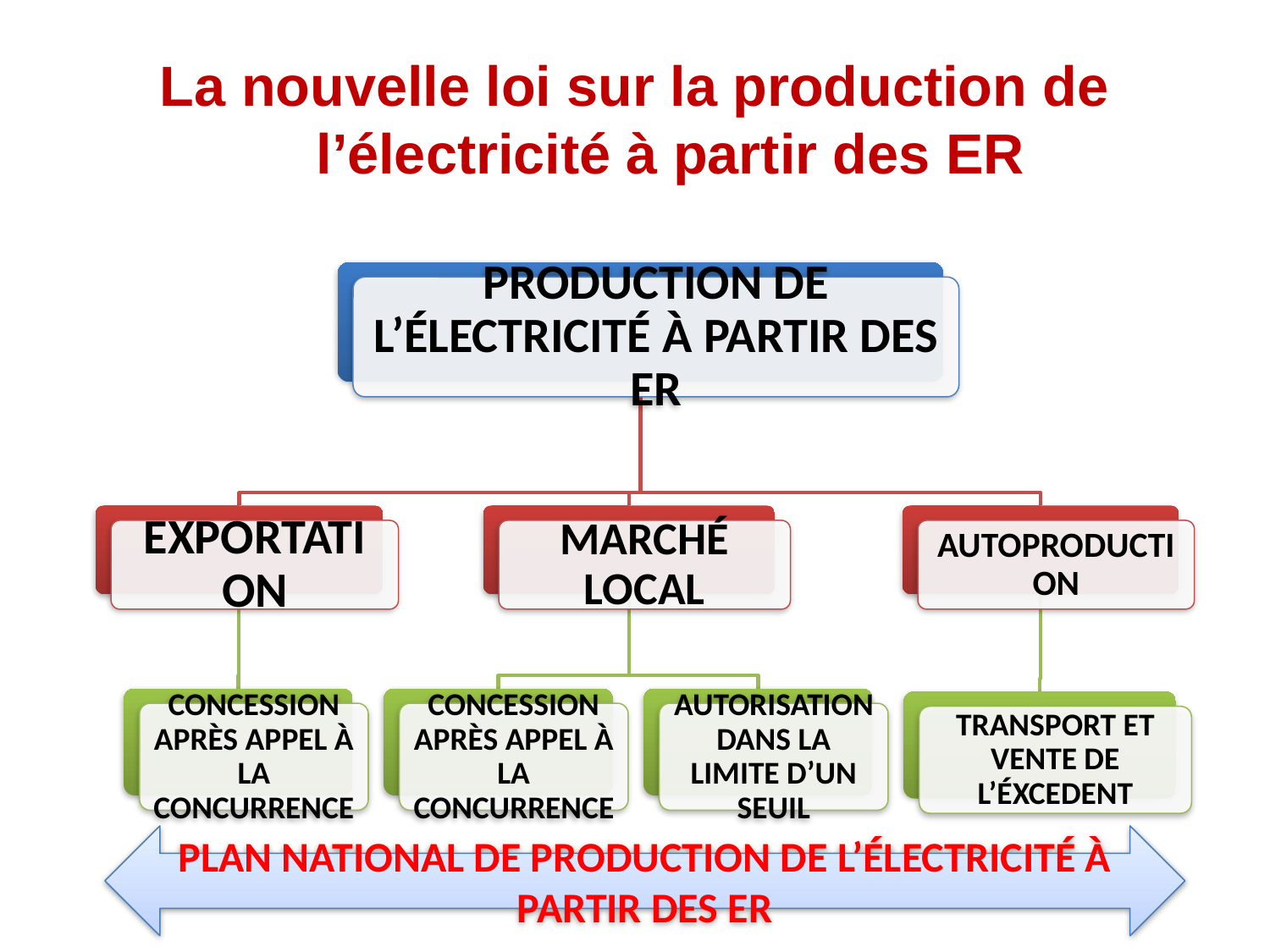

# La nouvelle loi sur la production de l’électricité à partir des ER
Production de l’électricité à partir des ER
Exportation
Concession après appel à la concurrence
Marché Local
Concession après appel à la concurrence
Autorisation dans la limite d’un seuil
Autoproduction
Transport et vente de l’éxcedent
Plan national de Production de l’électricité à partir des ER